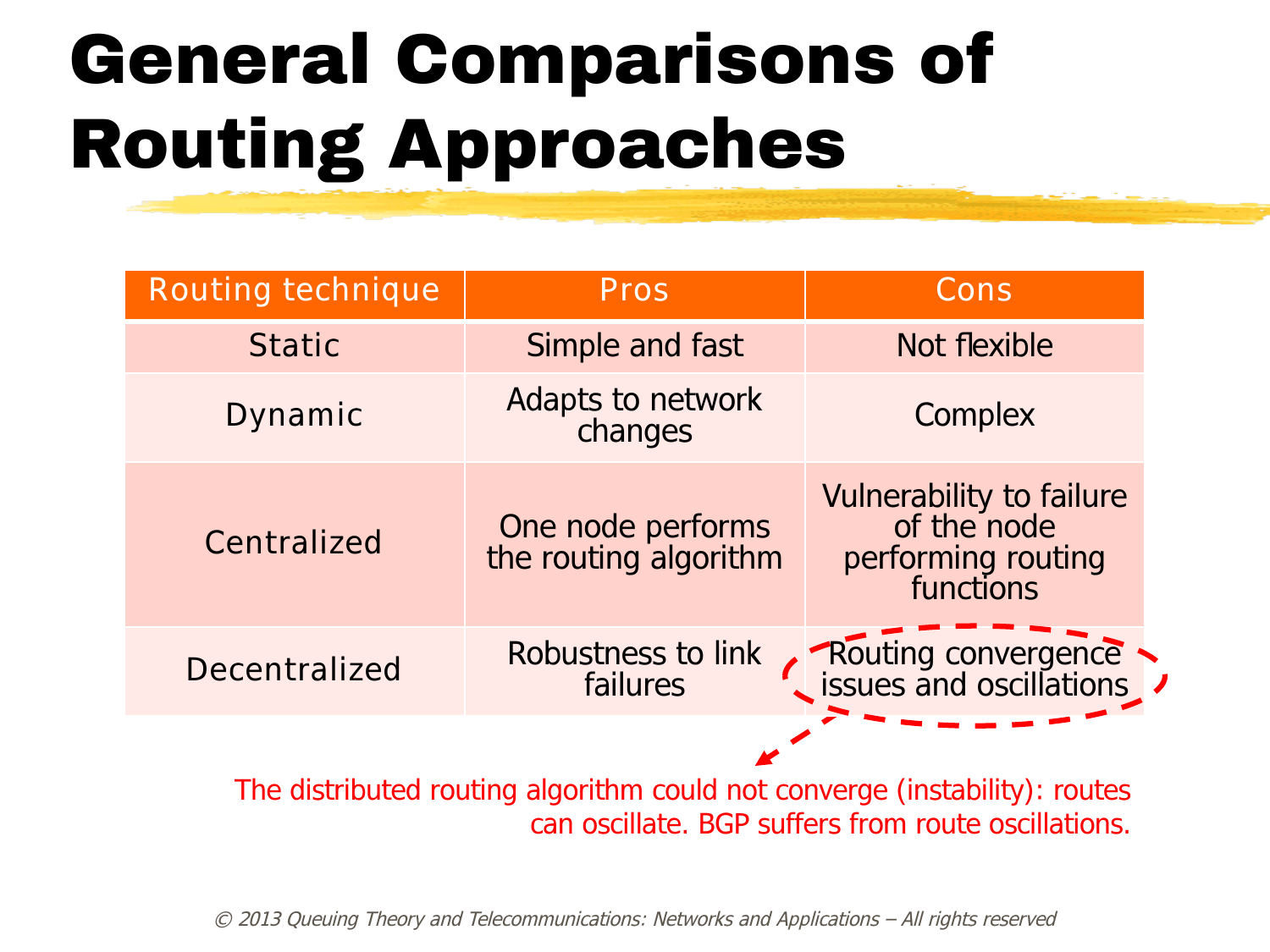

# General Comparisons of Routing Approaches
| Routing technique | Pros | Cons |
| --- | --- | --- |
| Static | Simple and fast | Not flexible |
| Dynamic | Adapts to network changes | Complex |
| Centralized | One node performs the routing algorithm | Vulnerability to failure of the node performing routing functions |
| Decentralized | Robustness to link failures | Routing convergence issues and oscillations |

The distributed routing algorithm could not converge (instability): routes can oscillate. BGP suffers from route oscillations.
© 2013 Queuing Theory and Telecommunications: Networks and Applications – All rights reserved